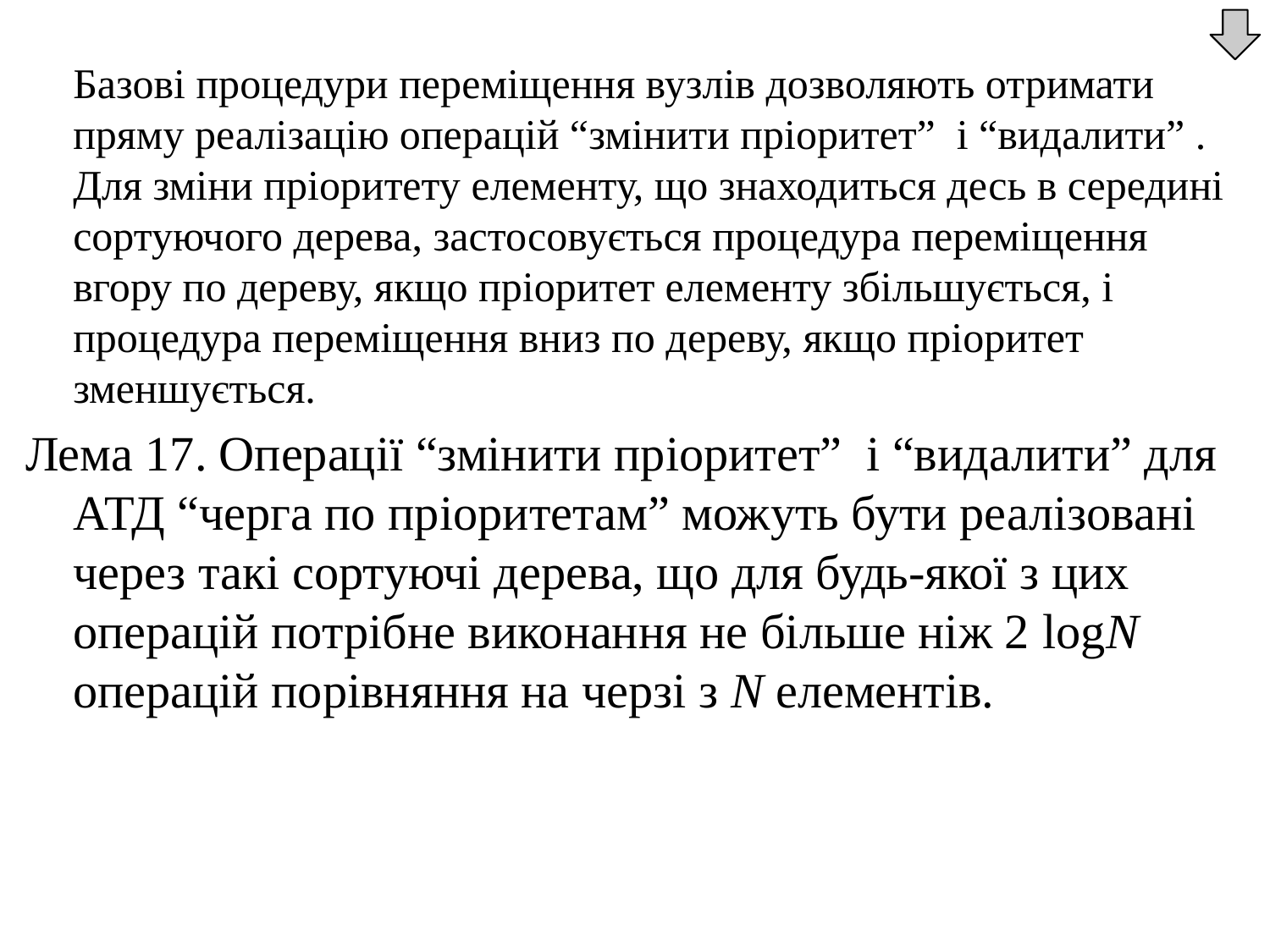

Базові процедури переміщення вузлів дозволяють отримати пряму реалізацію операцій “змінити пріоритет”  і “видалити” . Для зміни пріоритету елементу, що знаходиться десь в середині сортуючого дерева, застосовується процедура переміщення вгору по дереву, якщо пріоритет елементу збільшується, і процедура переміщення вниз по дереву, якщо пріоритет зменшується.
Лема 17. Операції “змінити пріоритет”  і “видалити” для АТД “черга по пріоритетам” можуть бути реалізовані через такі сортуючі дерева, що для будь-якої з цих операцій потрібне виконання не більше ніж 2 logN операцій порівняння на черзі з N елементів.